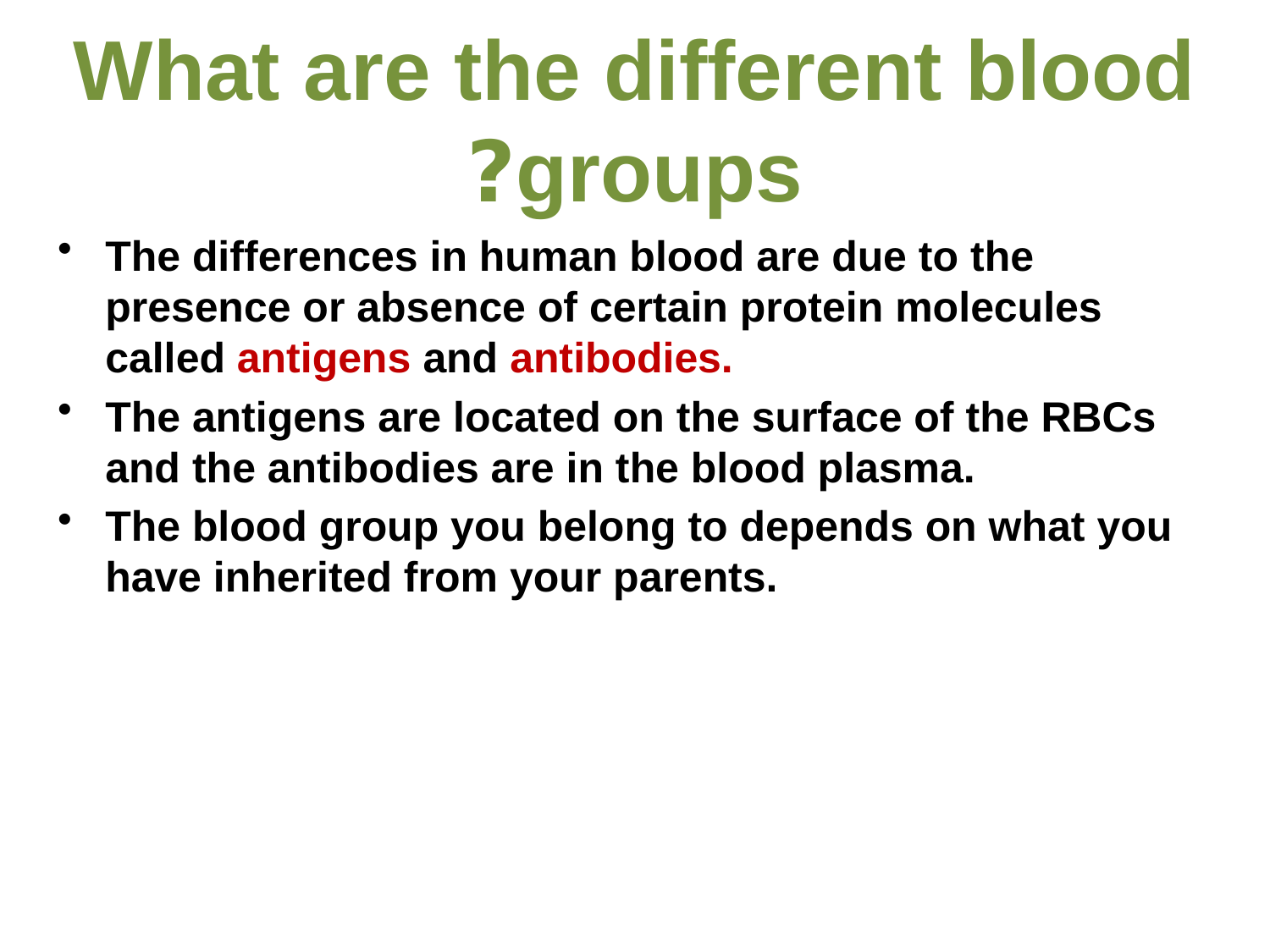

# What are the different blood groups?
The differences in human blood are due to the presence or absence of certain protein molecules called antigens and antibodies.
The antigens are located on the surface of the RBCs and the antibodies are in the blood plasma.
The blood group you belong to depends on what you have inherited from your parents.